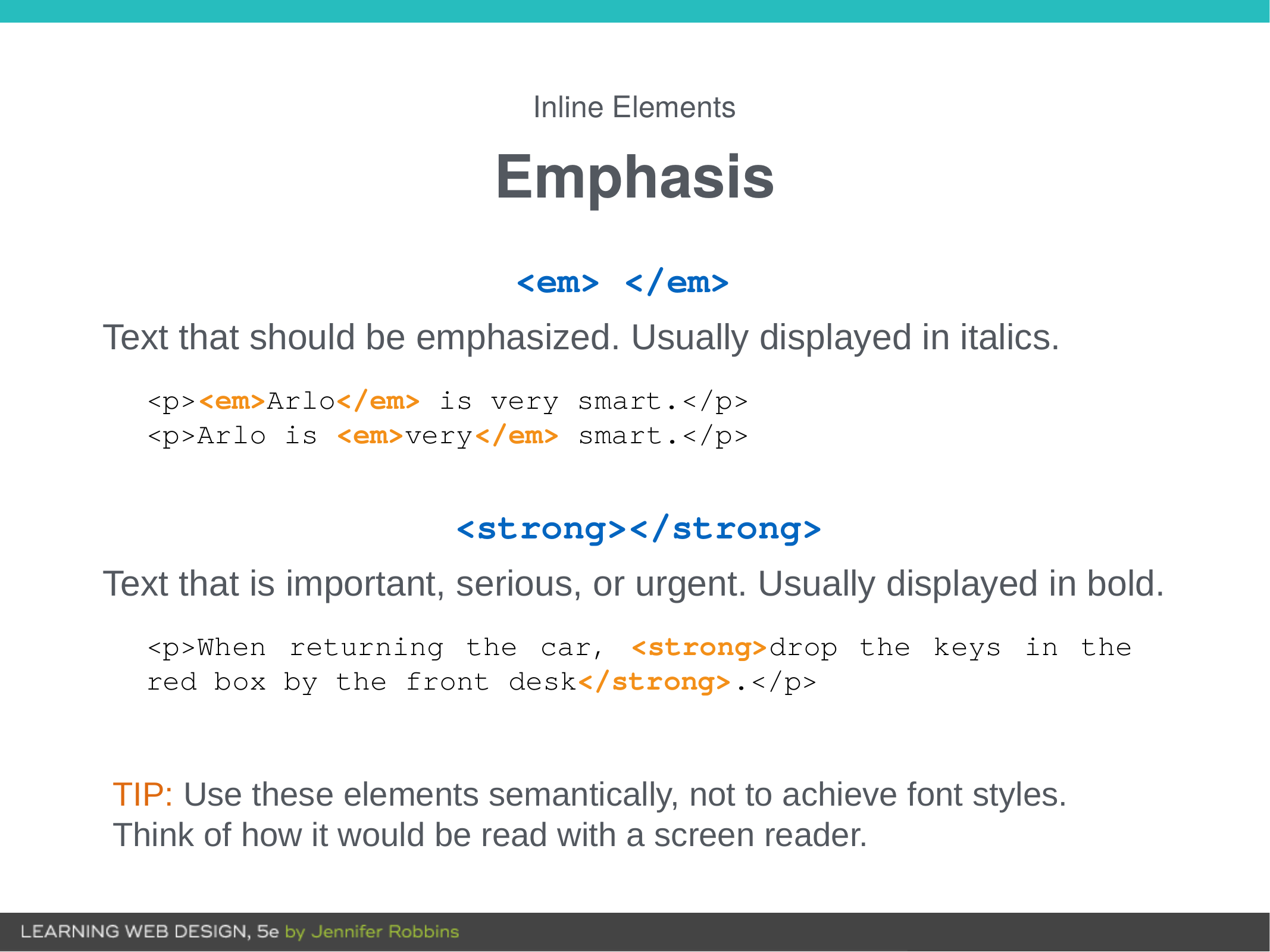

# Inline Elements
Emphasis
<em> </em>
Text that should be emphasized. Usually displayed in italics.
<p><em>Arlo</em> is very smart.</p>
<p>Arlo is <em>very</em> smart.</p>
<strong></strong>
Text that is important, serious, or urgent. Usually displayed in bold.
<p>When returning the car, <strong>drop the keys in the red box by the front desk</strong>.</p>
TIP: Use these elements semantically, not to achieve font styles.
Think of how it would be read with a screen reader.